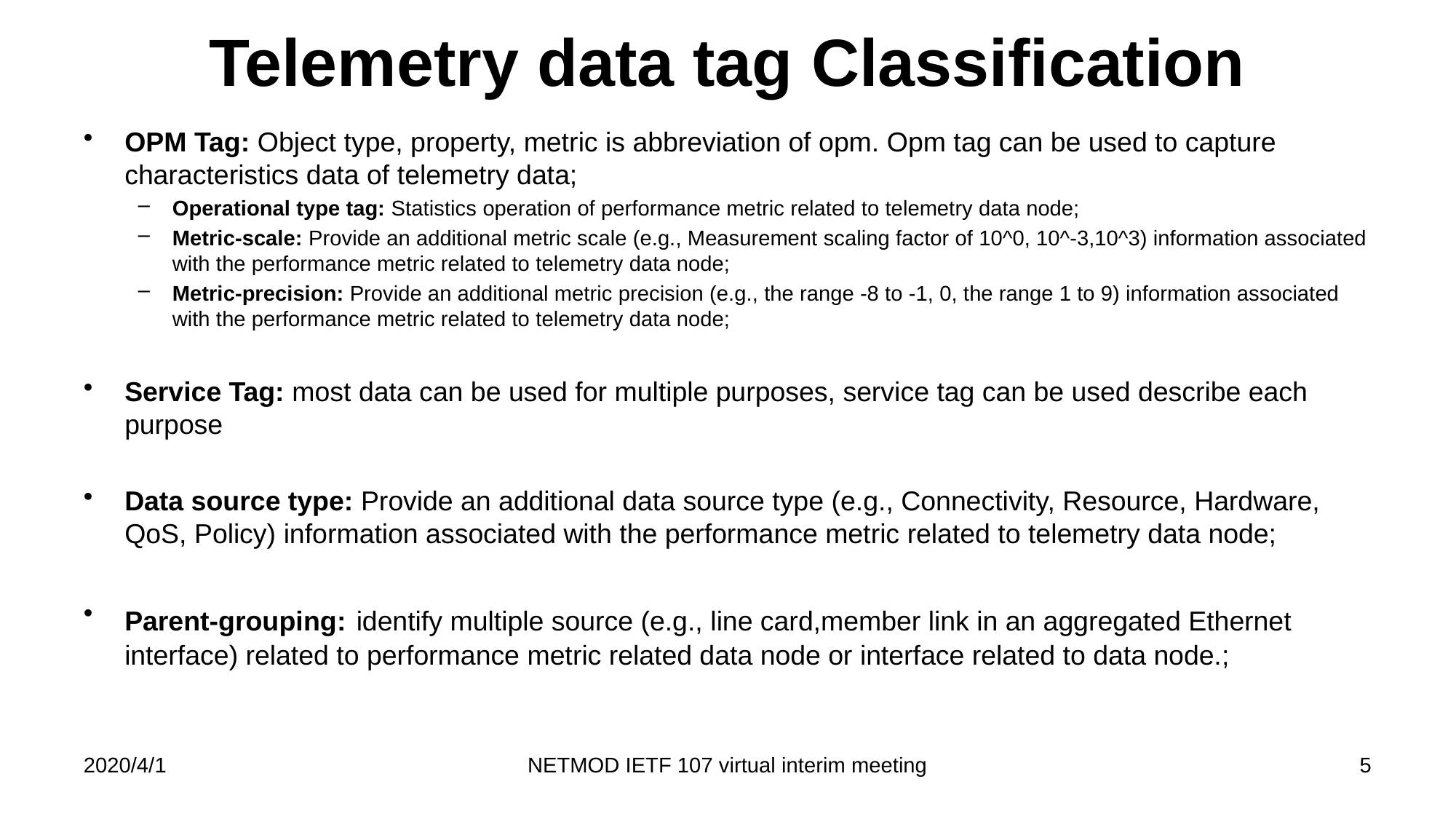

# Telemetry data tag Classification
OPM Tag: Object type, property, metric is abbreviation of opm. Opm tag can be used to capture characteristics data of telemetry data;
Operational type tag: Statistics operation of performance metric related to telemetry data node;
Metric-scale: Provide an additional metric scale (e.g., Measurement scaling factor of 10^0, 10^-3,10^3) information associated with the performance metric related to telemetry data node;
Metric-precision: Provide an additional metric precision (e.g., the range -8 to -1, 0, the range 1 to 9) information associated with the performance metric related to telemetry data node;

Service Tag: most data can be used for multiple purposes, service tag can be used describe each purpose

Data source type: Provide an additional data source type (e.g., Connectivity, Resource, Hardware, QoS, Policy) information associated with the performance metric related to telemetry data node;

Parent-grouping: identify multiple source (e.g., line card,member link in an aggregated Ethernet interface) related to performance metric related data node or interface related to data node.;
2020/4/1
NETMOD IETF 107 virtual interim meeting
5